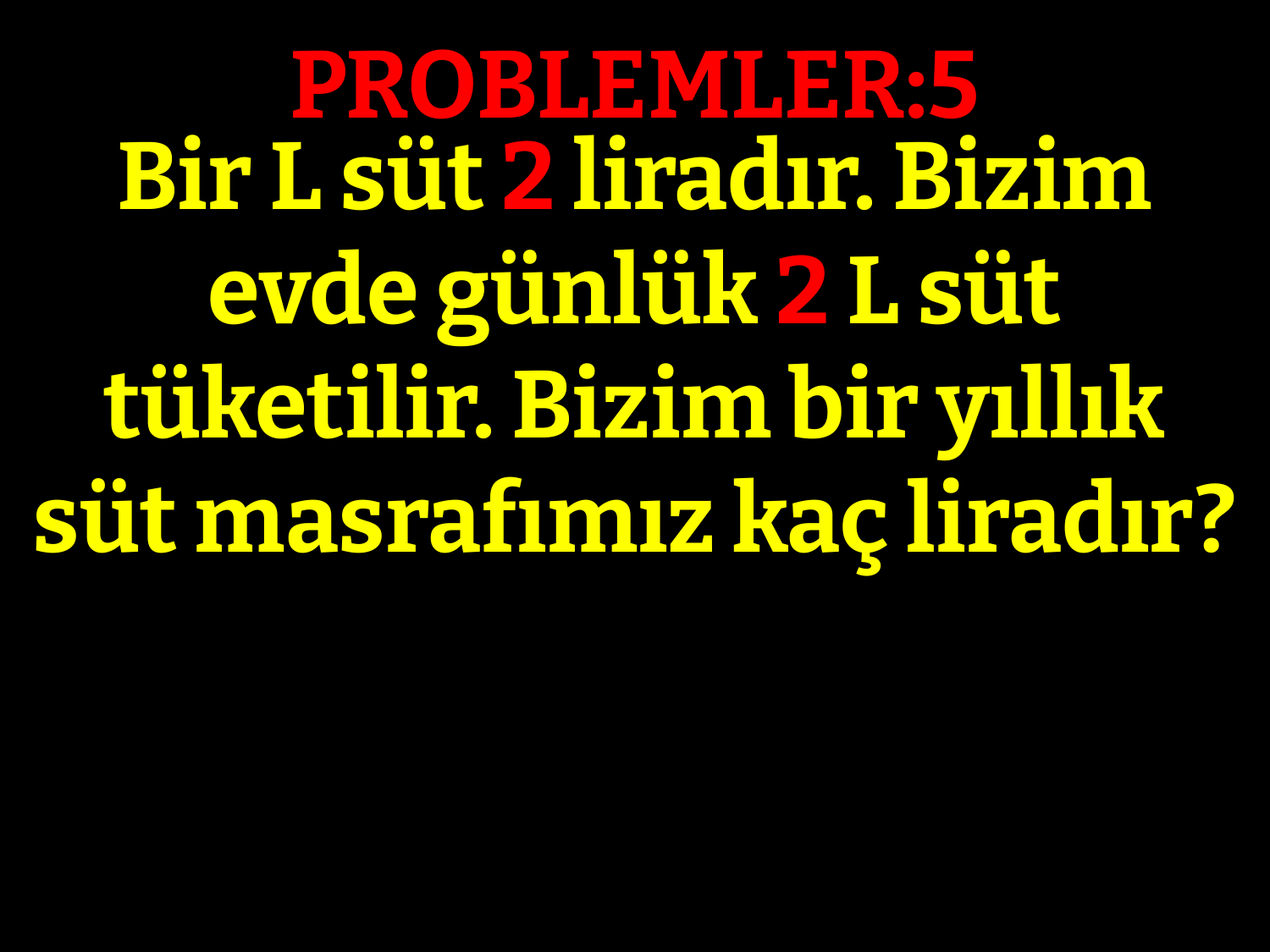

PROBLEMLER:5
Bir L süt 2 liradır. Bizim evde günlük 2 L süt tüketilir. Bizim bir yıllık süt masrafımız kaç liradır?
#